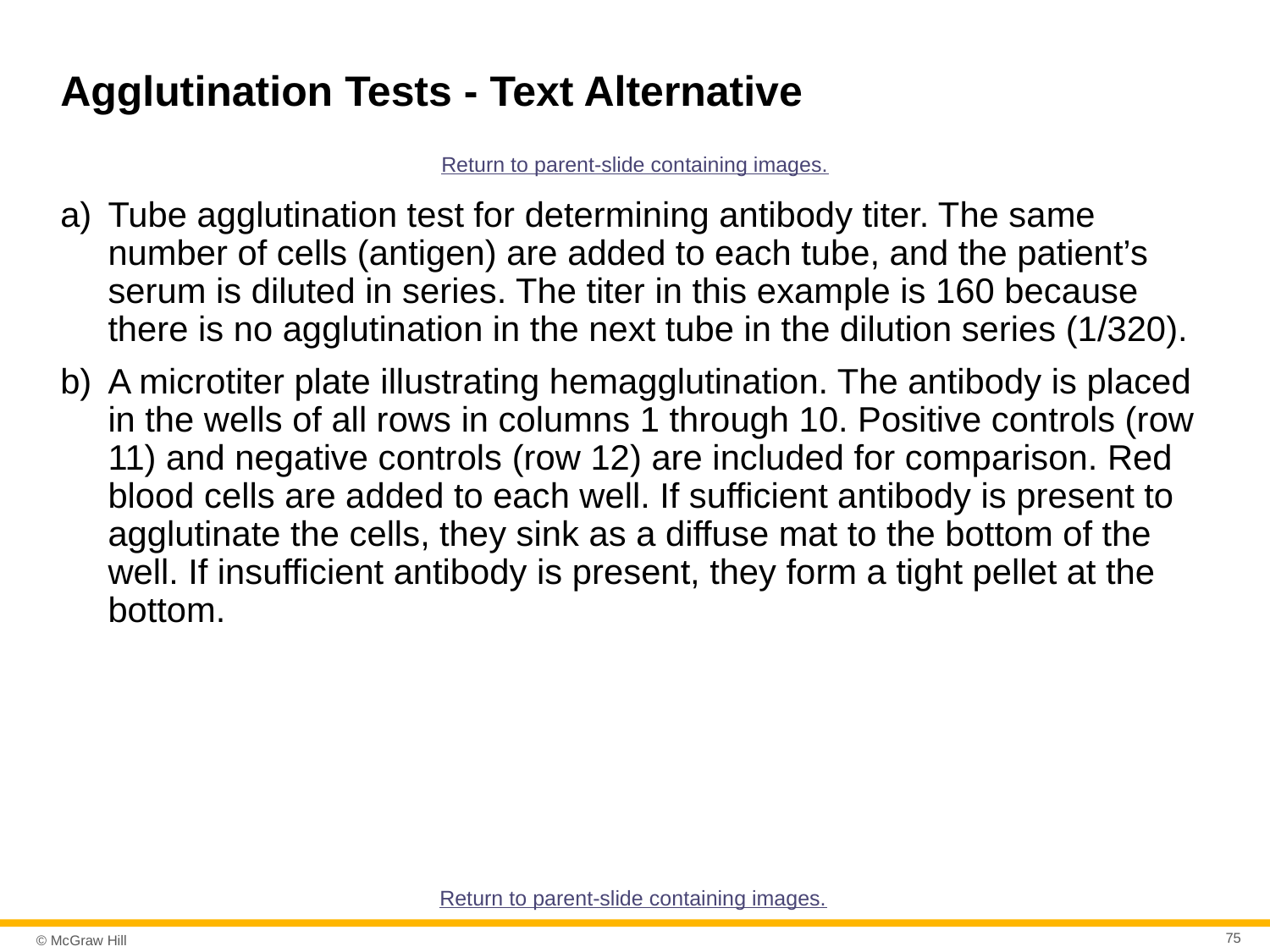

# Agglutination Tests - Text Alternative
Return to parent-slide containing images.
Tube agglutination test for determining antibody titer. The same number of cells (antigen) are added to each tube, and the patient’s serum is diluted in series. The titer in this example is 160 because there is no agglutination in the next tube in the dilution series (1/320).
A microtiter plate illustrating hemagglutination. The antibody is placed in the wells of all rows in columns 1 through 10. Positive controls (row 11) and negative controls (row 12) are included for comparison. Red blood cells are added to each well. If sufficient antibody is present to agglutinate the cells, they sink as a diffuse mat to the bottom of the well. If insufficient antibody is present, they form a tight pellet at the bottom.
Return to parent-slide containing images.